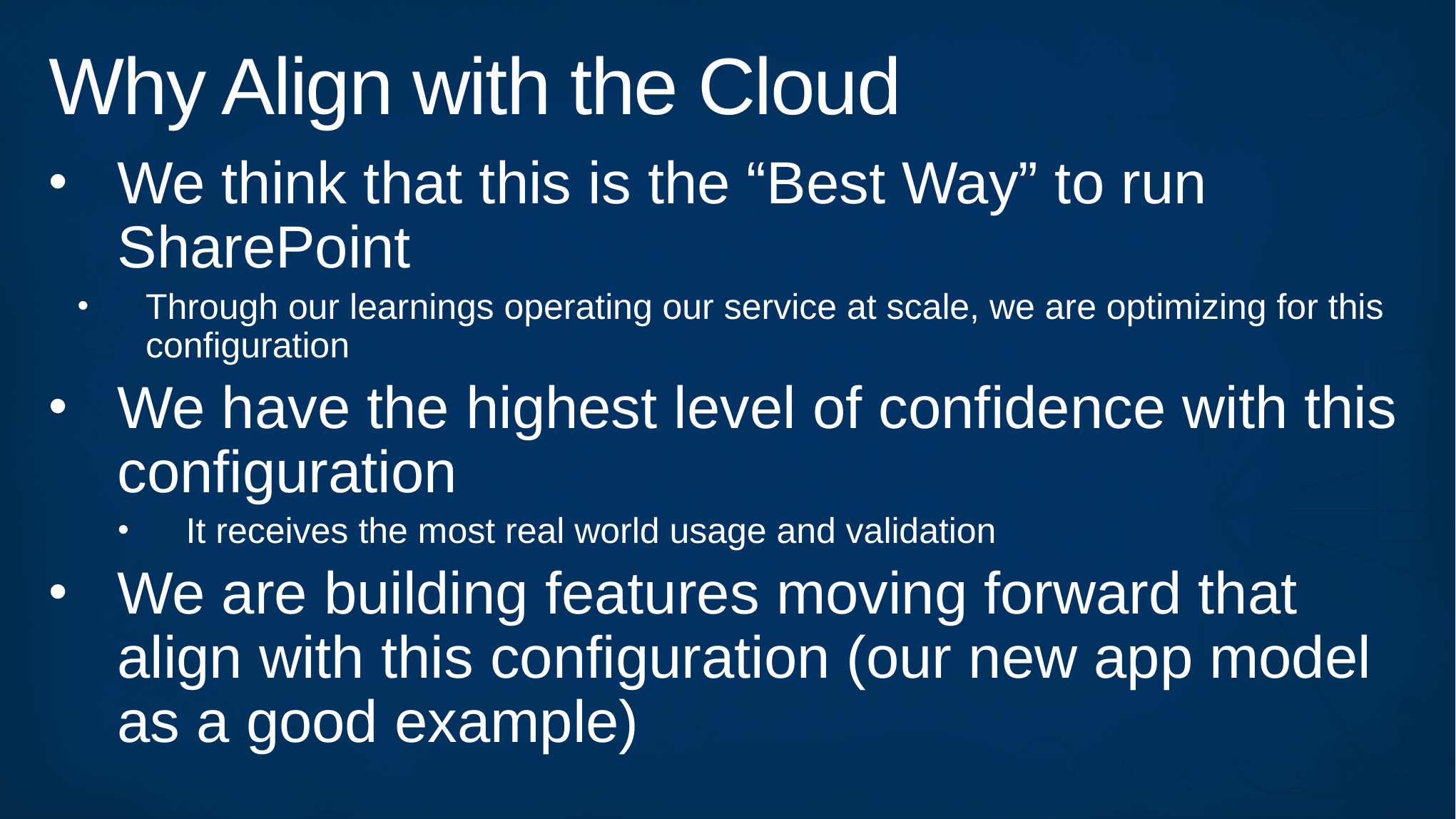

# Why Align with the Cloud
We think that this is the “Best Way” to run SharePoint
Through our learnings operating our service at scale, we are optimizing for this configuration
We have the highest level of confidence with this configuration
It receives the most real world usage and validation
We are building features moving forward that align with this configuration (our new app model as a good example)